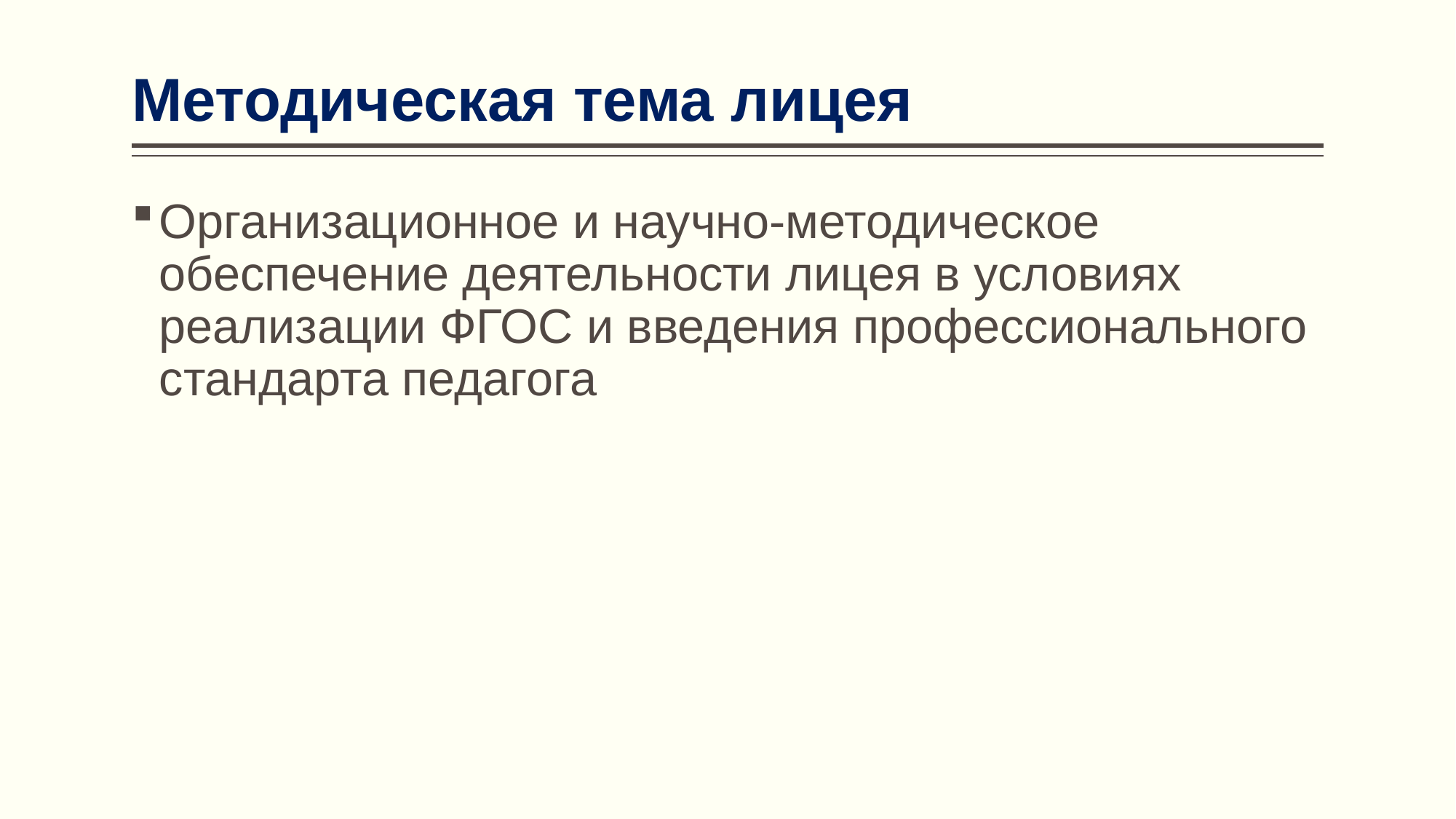

# Методическая тема лицея
Организационное и научно-методическое обеспечение деятельности лицея в условиях реализации ФГОС и введения профессионального стандарта педагога